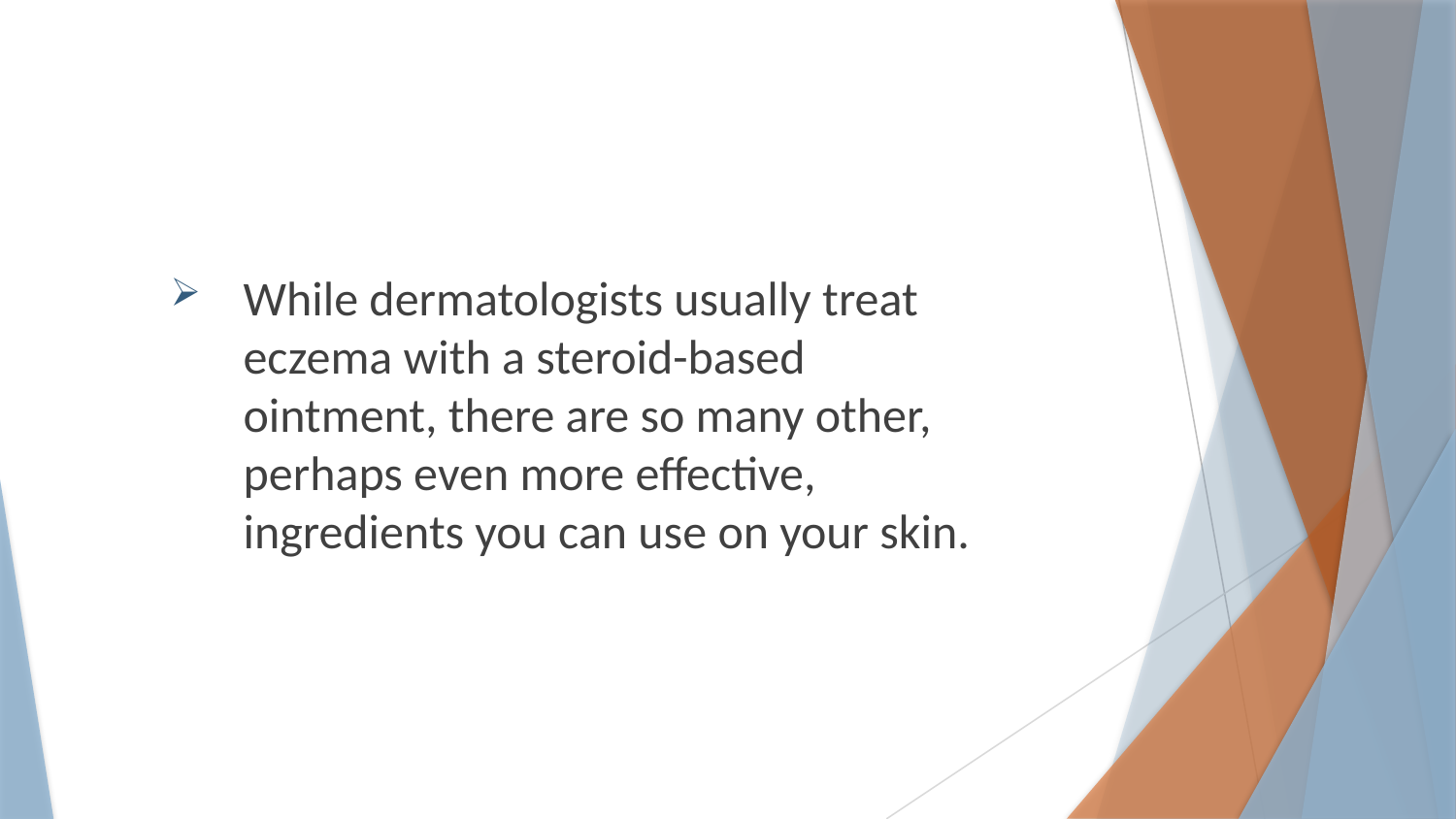

While dermatologists usually treat eczema with a steroid-based ointment, there are so many other, perhaps even more effective, ingredients you can use on your skin.